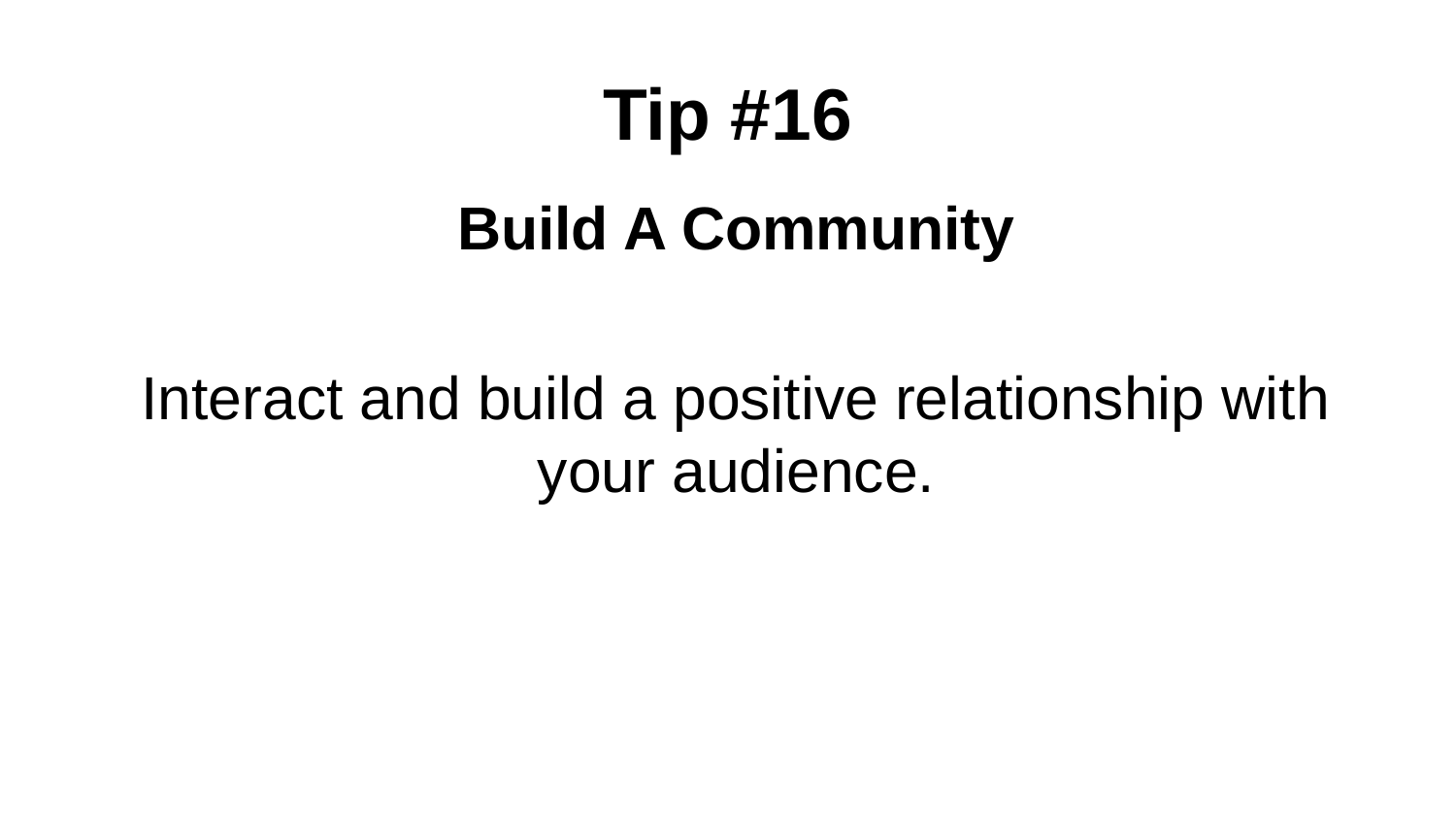

# Tip #16

Build A Community

Interact and build a positive relationship with your audience.